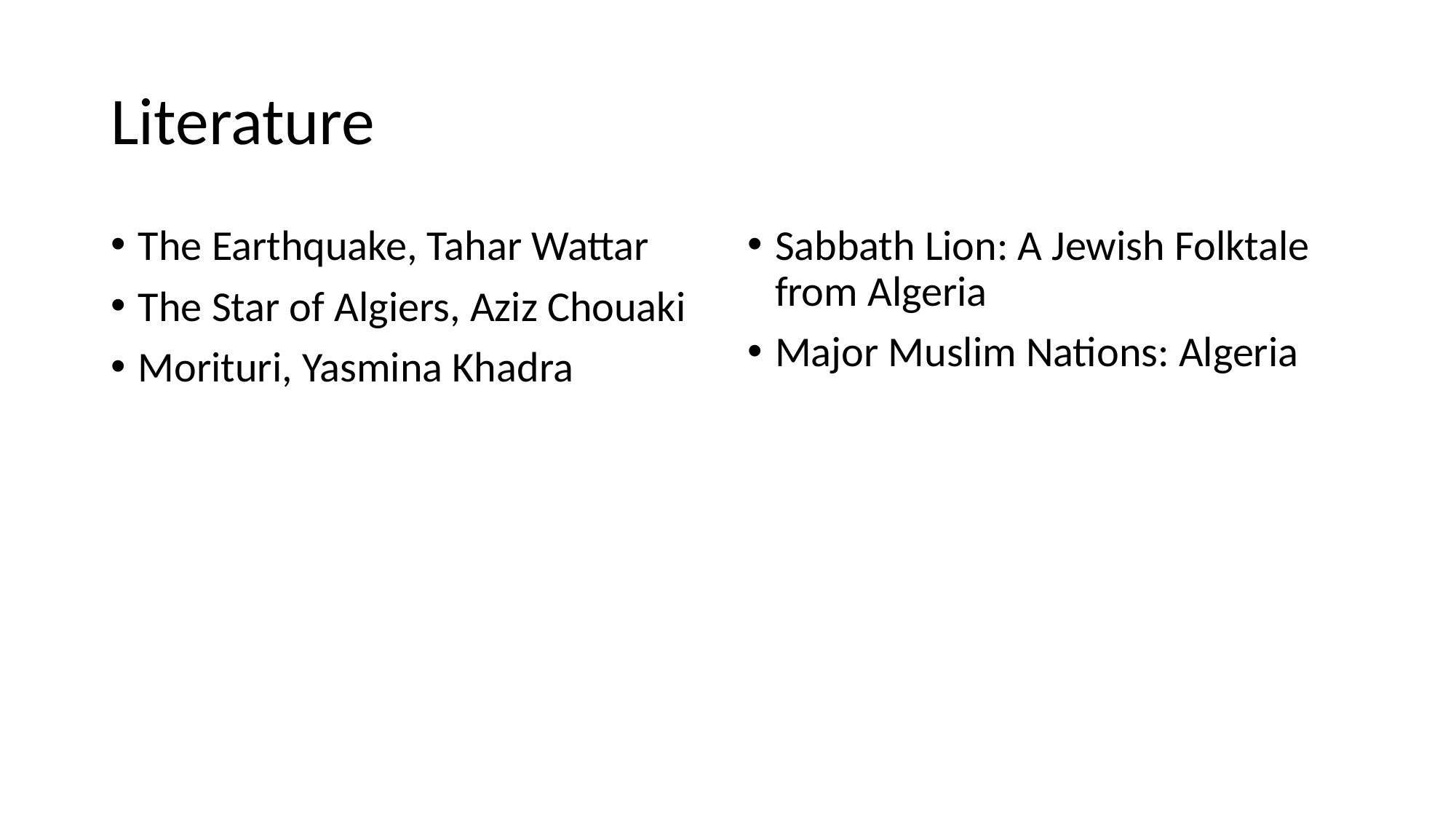

# Literature
The Earthquake, Tahar Wattar
The Star of Algiers, Aziz Chouaki
Morituri, Yasmina Khadra
Sabbath Lion: A Jewish Folktale from Algeria
Major Muslim Nations: Algeria